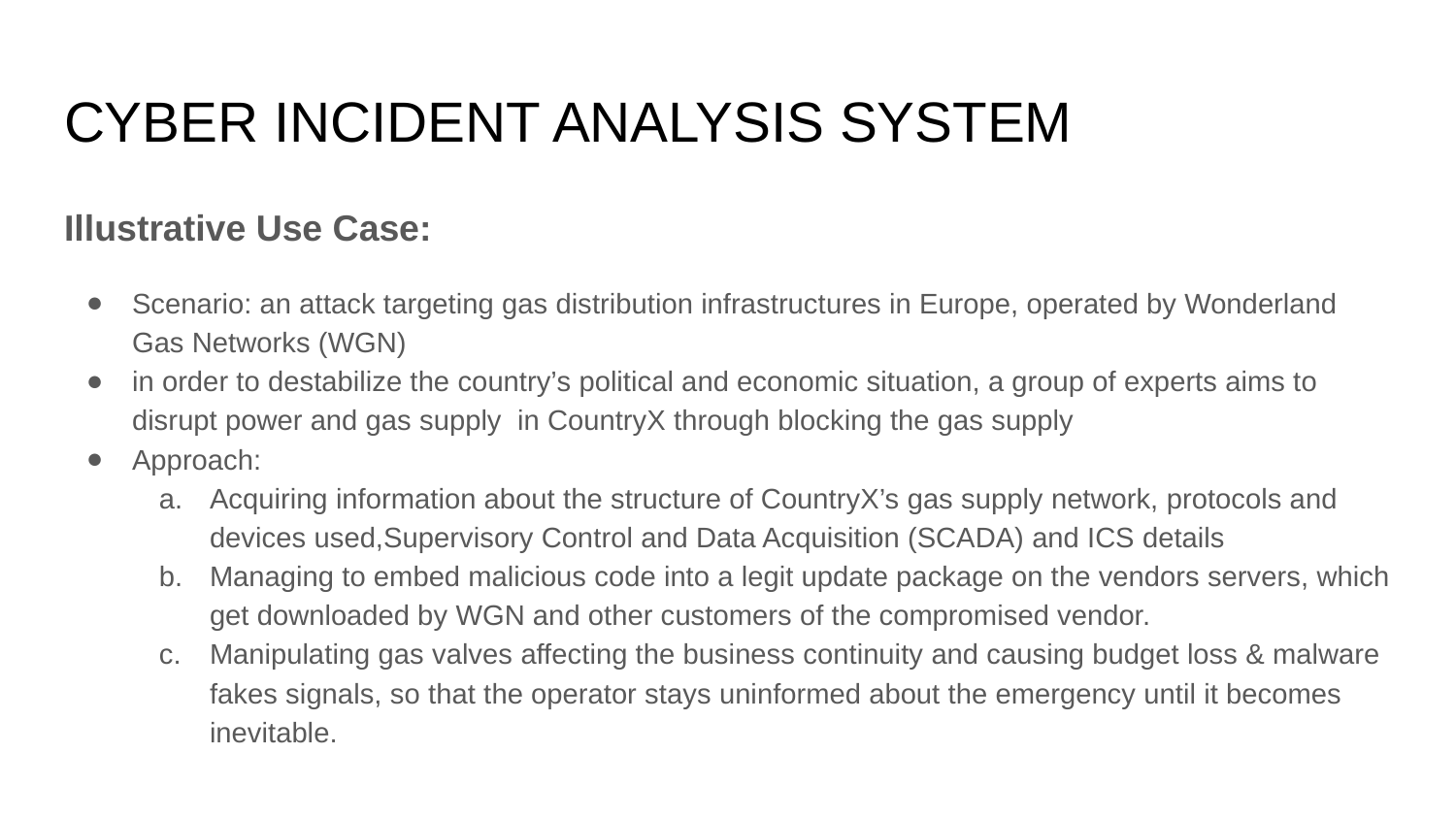

# CYBER INCIDENT ANALYSIS SYSTEM
Illustrative Use Case:
Scenario: an attack targeting gas distribution infrastructures in Europe, operated by Wonderland Gas Networks (WGN)
in order to destabilize the country’s political and economic situation, a group of experts aims to disrupt power and gas supply  in CountryX through blocking the gas supply
Approach:
Acquiring information about the structure of CountryX’s gas supply network, protocols and devices used,Supervisory Control and Data Acquisition (SCADA) and ICS details
Managing to embed malicious code into a legit update package on the vendors servers, which get downloaded by WGN and other customers of the compromised vendor.
Manipulating gas valves affecting the business continuity and causing budget loss & malware fakes signals, so that the operator stays uninformed about the emergency until it becomes inevitable.